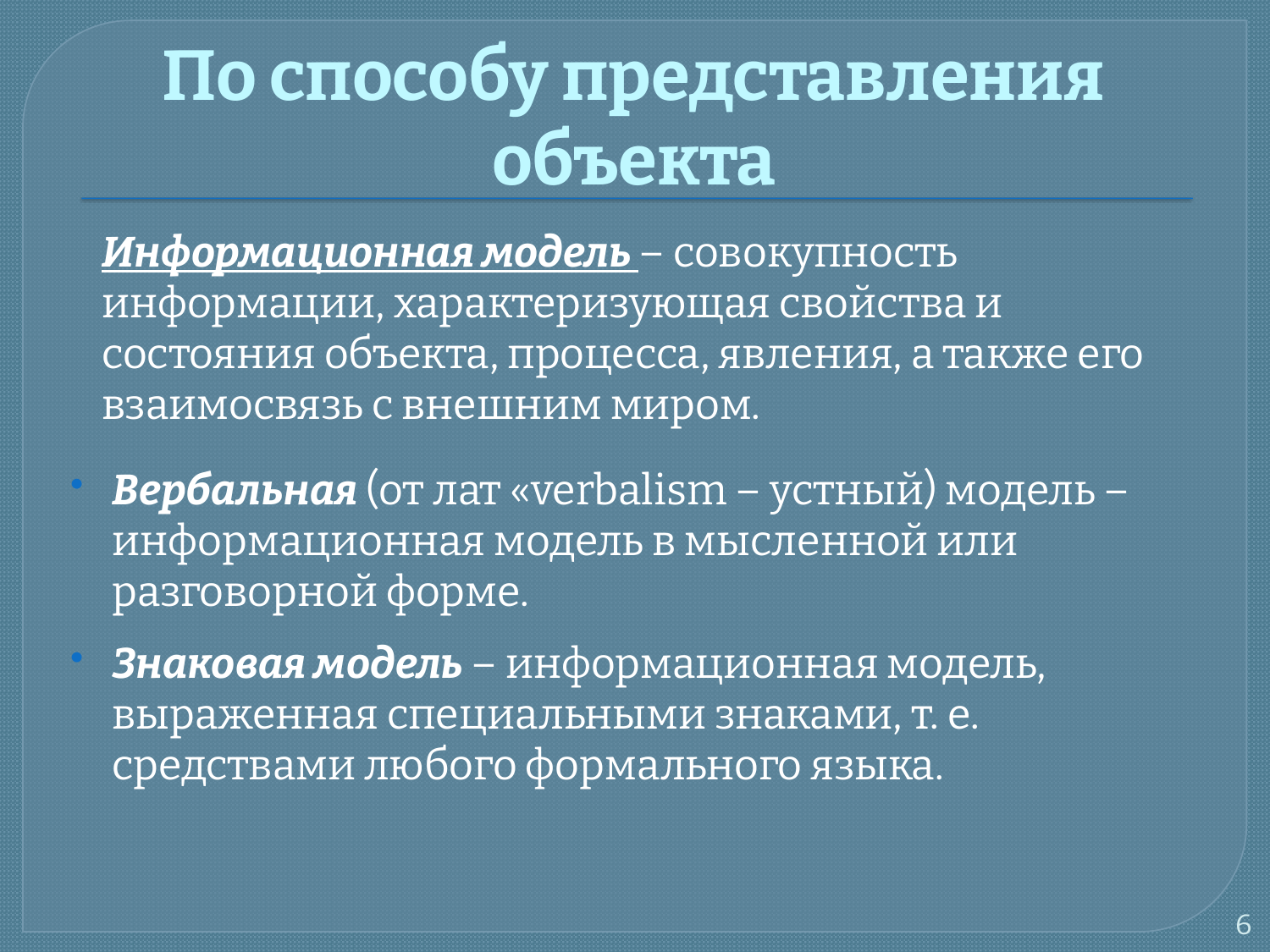

# По способу представления объекта
Информационная модель – совокупность информации, характеризующая свойства и состояния объекта, процесса, явления, а также его взаимосвязь с внешним миром.
Вербальная (от лат «verbalism – устный) модель – информационная модель в мысленной или разговорной форме.
Знаковая модель – информационная модель, выраженная специальными знаками, т. е. средствами любого формального языка.

6